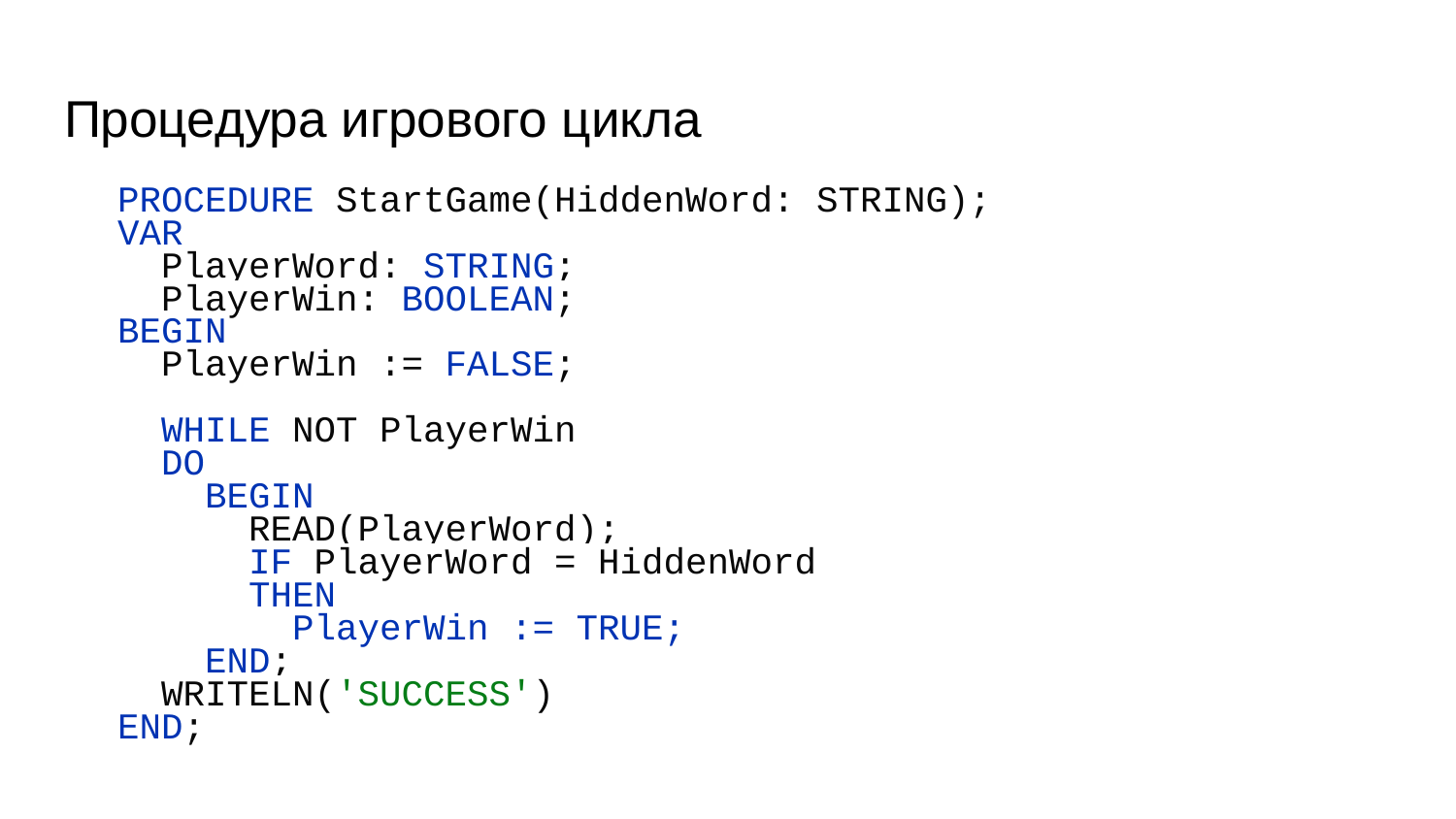

# Процедура игрового цикла
PROCEDURE StartGame(HiddenWord: STRING);
VAR
  PlayerWord: STRING;
  PlayerWin: BOOLEAN;
BEGIN
  PlayerWin := FALSE;

  WHILE NOT PlayerWin
  DO
    BEGIN
      READ(PlayerWord);
      IF PlayerWord = HiddenWord
      THEN
        PlayerWin := TRUE;
    END;
  WRITELN('SUCCESS')
END;